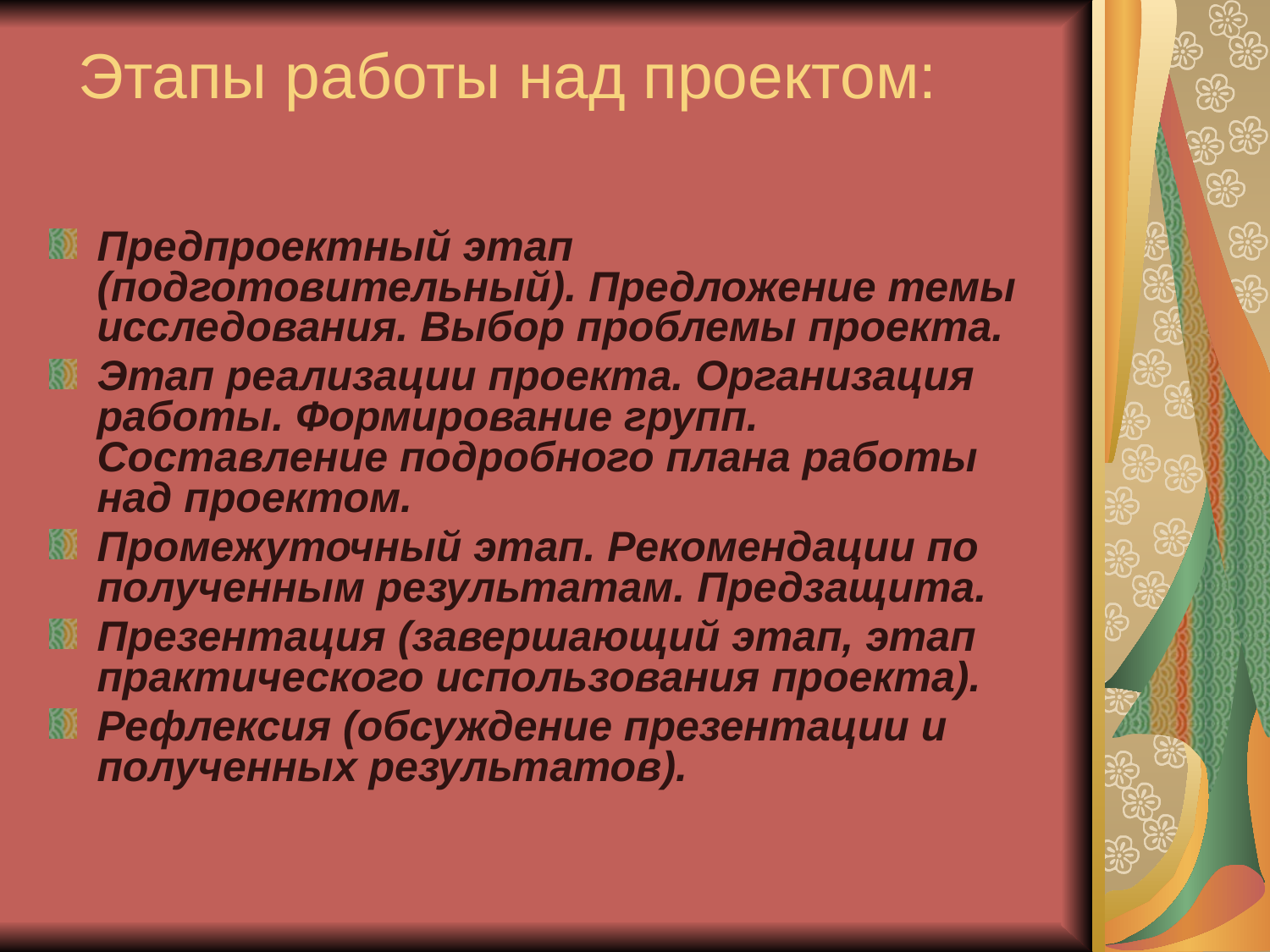

# Этапы работы над проектом:
Предпроектный этап (подготовительный). Предложение темы исследования. Выбор проблемы проекта.
Этап реализации проекта. Организация работы. Формирование групп. Составление подробного плана работы над проектом.
Промежуточный этап. Рекомендации по полученным результатам. Предзащита.
Презентация (завершающий этап, этап практического использования проекта).
Рефлексия (обсуждение презентации и полученных результатов).